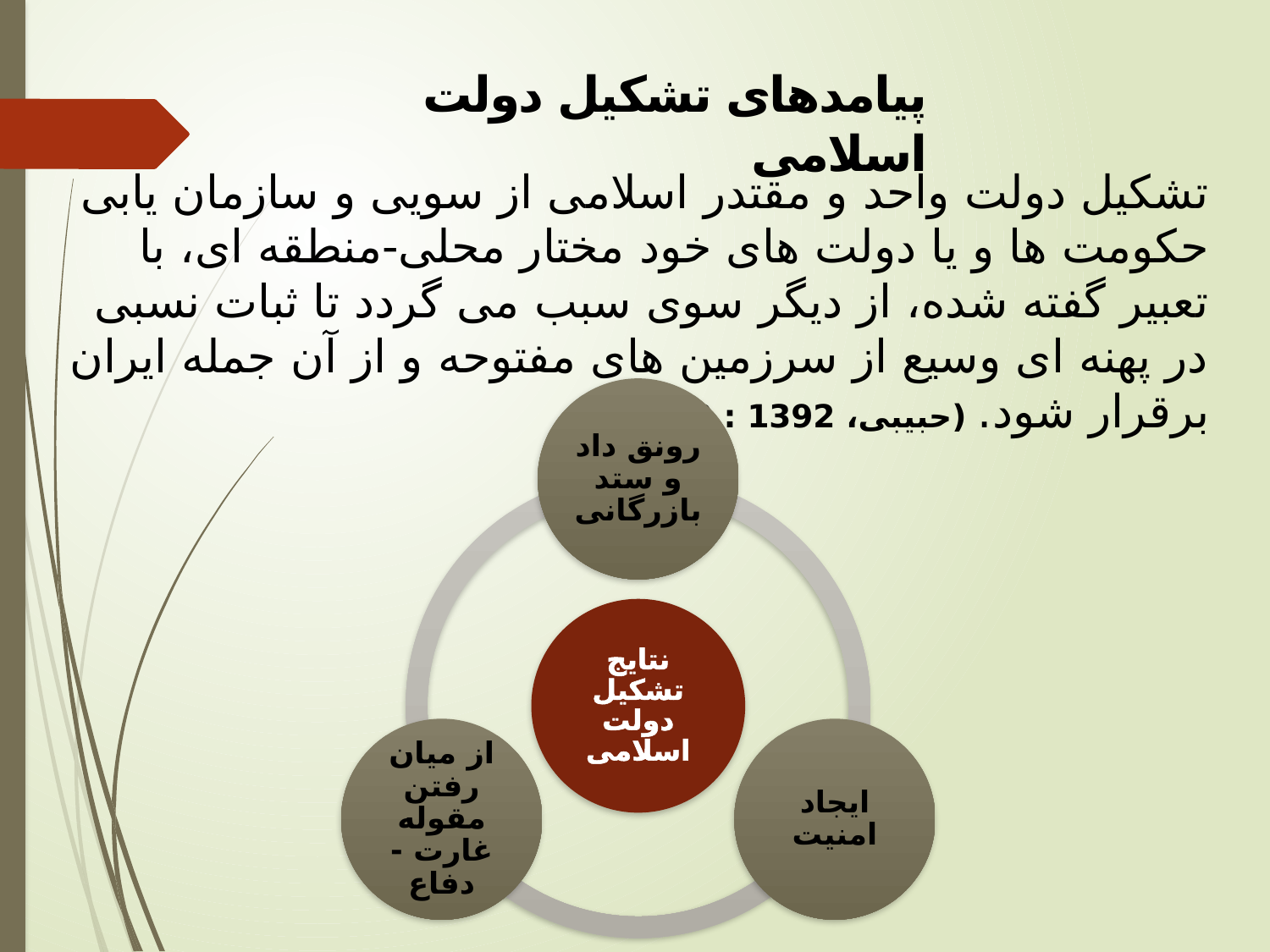

پیامدهای تشکیل دولت اسلامی
تشکیل دولت واحد و مقتدر اسلامی از سویی و سازمان یابی حکومت ها و یا دولت های خود مختار محلی-منطقه ای، با تعبیر گفته شده، از دیگر سوی سبب می گردد تا ثبات نسبی در پهنه ای وسیع از سرزمین های مفتوحه و از آن جمله ایران برقرار شود. (حبیبی، 1392 : 58)
نتایج تشکیل دولت اسلامی
رونق داد و ستد بازرگانی
ایجاد امنیت
از میان رفتن مقوله غارت - دفاع